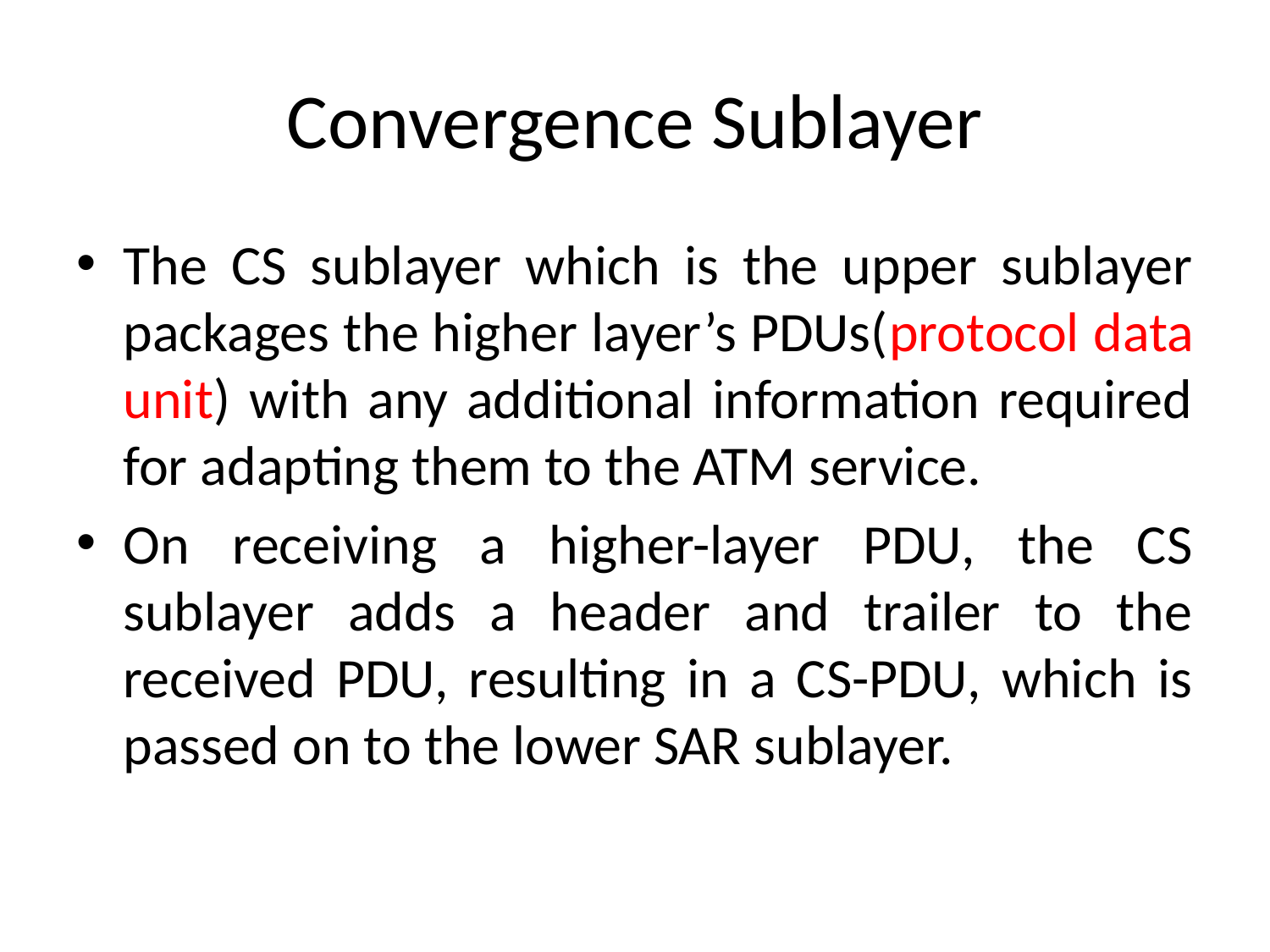

# Convergence Sublayer
The CS sublayer which is the upper sublayer packages the higher layer’s PDUs(protocol data unit) with any additional information required for adapting them to the ATM service.
On receiving a higher-layer PDU, the CS sublayer adds a header and trailer to the received PDU, resulting in a CS-PDU, which is passed on to the lower SAR sublayer.